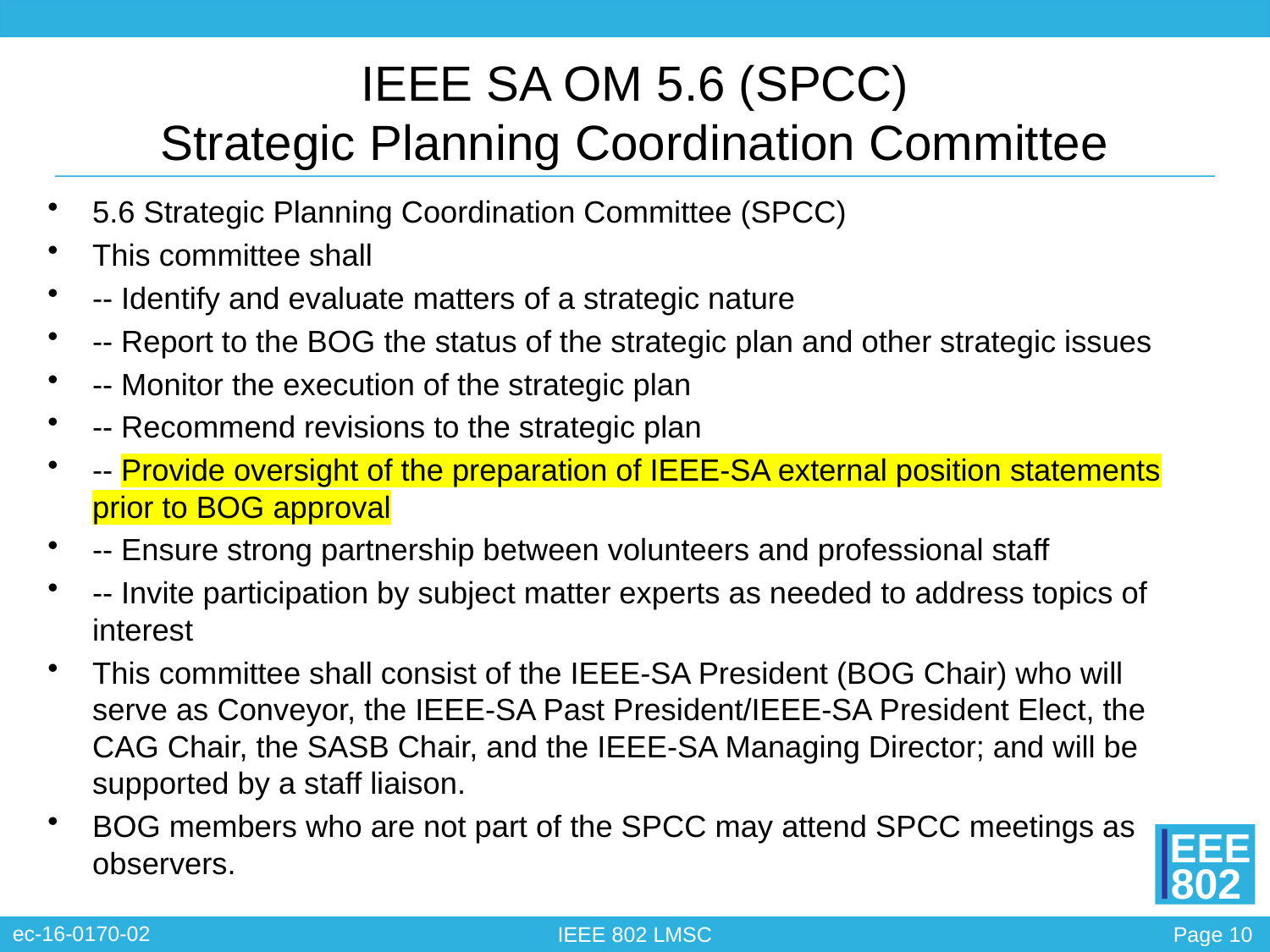

# IEEE SA OM 5.6 (SPCC) Strategic Planning Coordination Committee
5.6 Strategic Planning Coordination Committee (SPCC)
This committee shall
-- Identify and evaluate matters of a strategic nature
-- Report to the BOG the status of the strategic plan and other strategic issues
-- Monitor the execution of the strategic plan
-- Recommend revisions to the strategic plan
-- Provide oversight of the preparation of IEEE-SA external position statements prior to BOG approval
-- Ensure strong partnership between volunteers and professional staff
-- Invite participation by subject matter experts as needed to address topics of interest
This committee shall consist of the IEEE-SA President (BOG Chair) who will serve as Conveyor, the IEEE-SA Past President/IEEE-SA President Elect, the CAG Chair, the SASB Chair, and the IEEE-SA Managing Director; and will be supported by a staff liaison.
BOG members who are not part of the SPCC may attend SPCC meetings as observers.